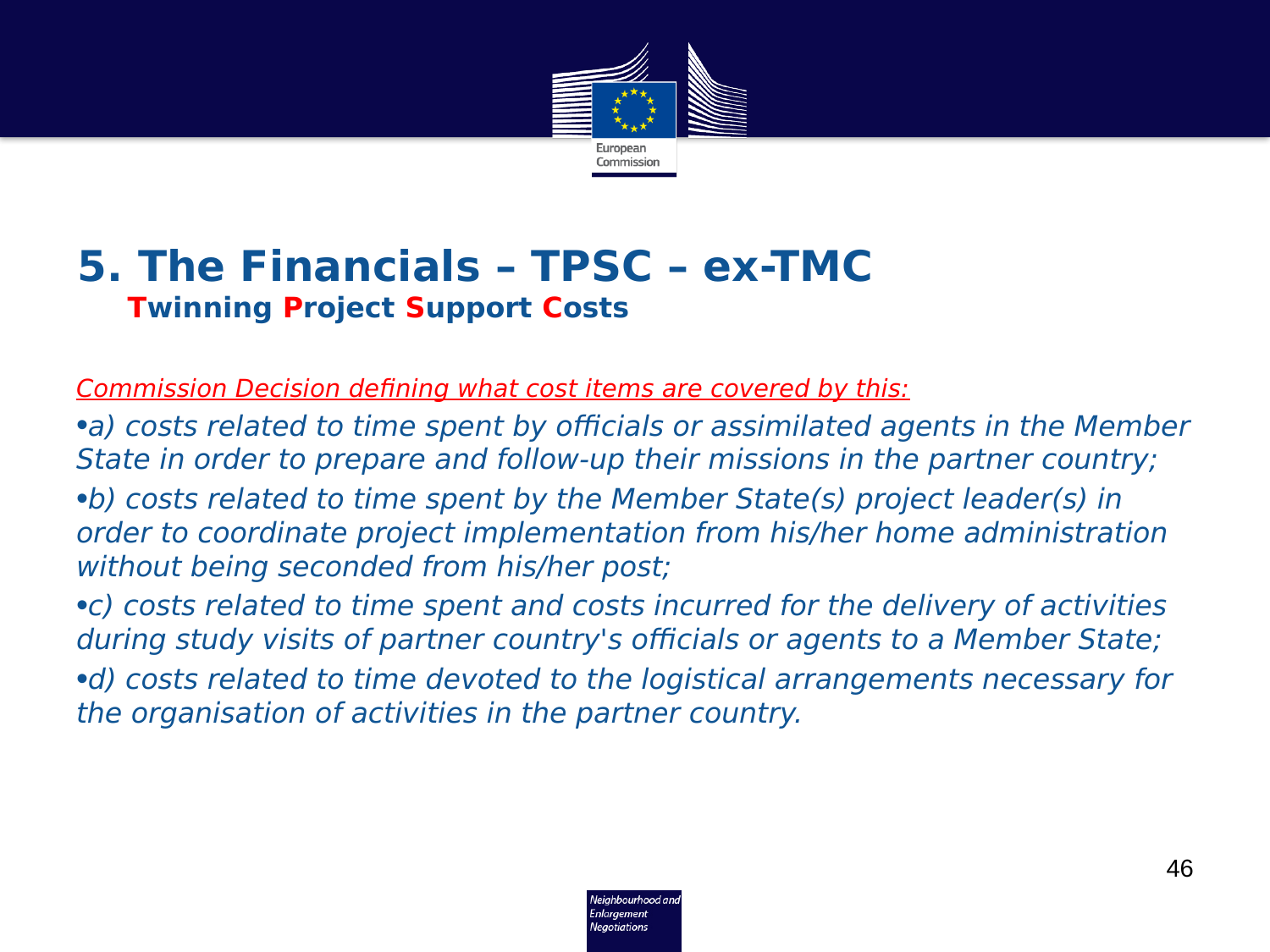

# 5. The Financials – TPSC – ex-TMC Twinning Project Support Costs
Commission Decision defining what cost items are covered by this:
a) costs related to time spent by officials or assimilated agents in the Member State in order to prepare and follow-up their missions in the partner country;
b) costs related to time spent by the Member State(s) project leader(s) in order to coordinate project implementation from his/her home administration without being seconded from his/her post;
c) costs related to time spent and costs incurred for the delivery of activities during study visits of partner country's officials or agents to a Member State;
d) costs related to time devoted to the logistical arrangements necessary for the organisation of activities in the partner country.

46